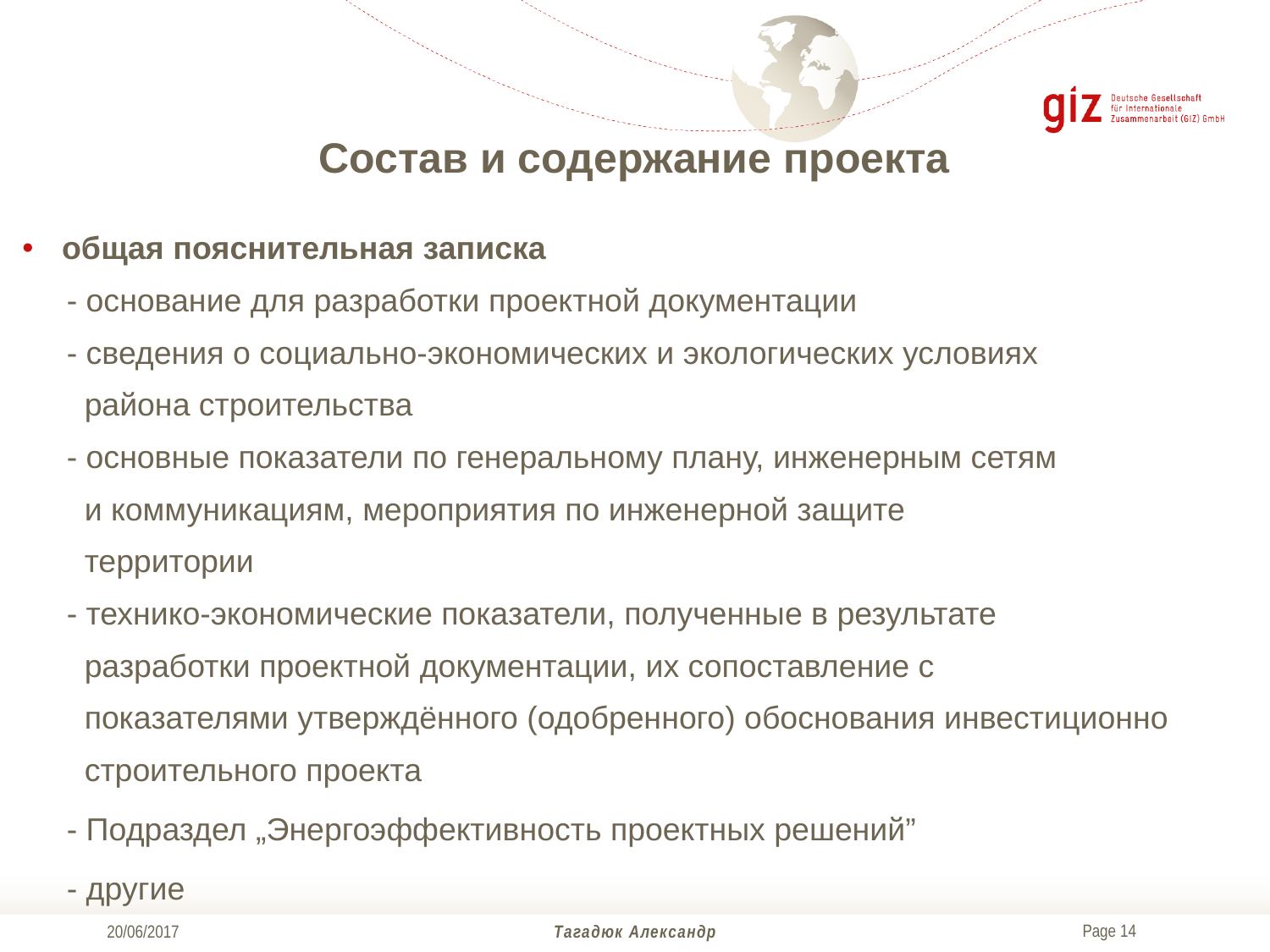

# Состав и содержание проекта
общая пояснительная записка
     - основание для разработки проектной документации
     - сведения о социально-экономических и экологических условиях
       района строительства
     - основные показатели по генеральному плану, инженерным сетям
       и коммуникациям, мероприятия по инженерной защите
       территории
     - технико-экономические показатели, полученные в результате
       разработки проектной документации, их сопоставление с
       показателями утверждённого (одобренного) обоснования инвестиционно
       строительного проекта
     - Подраздел „Энергоэффективность проектных решений”
     - другие
20/06/2017
Тагадюк Александр